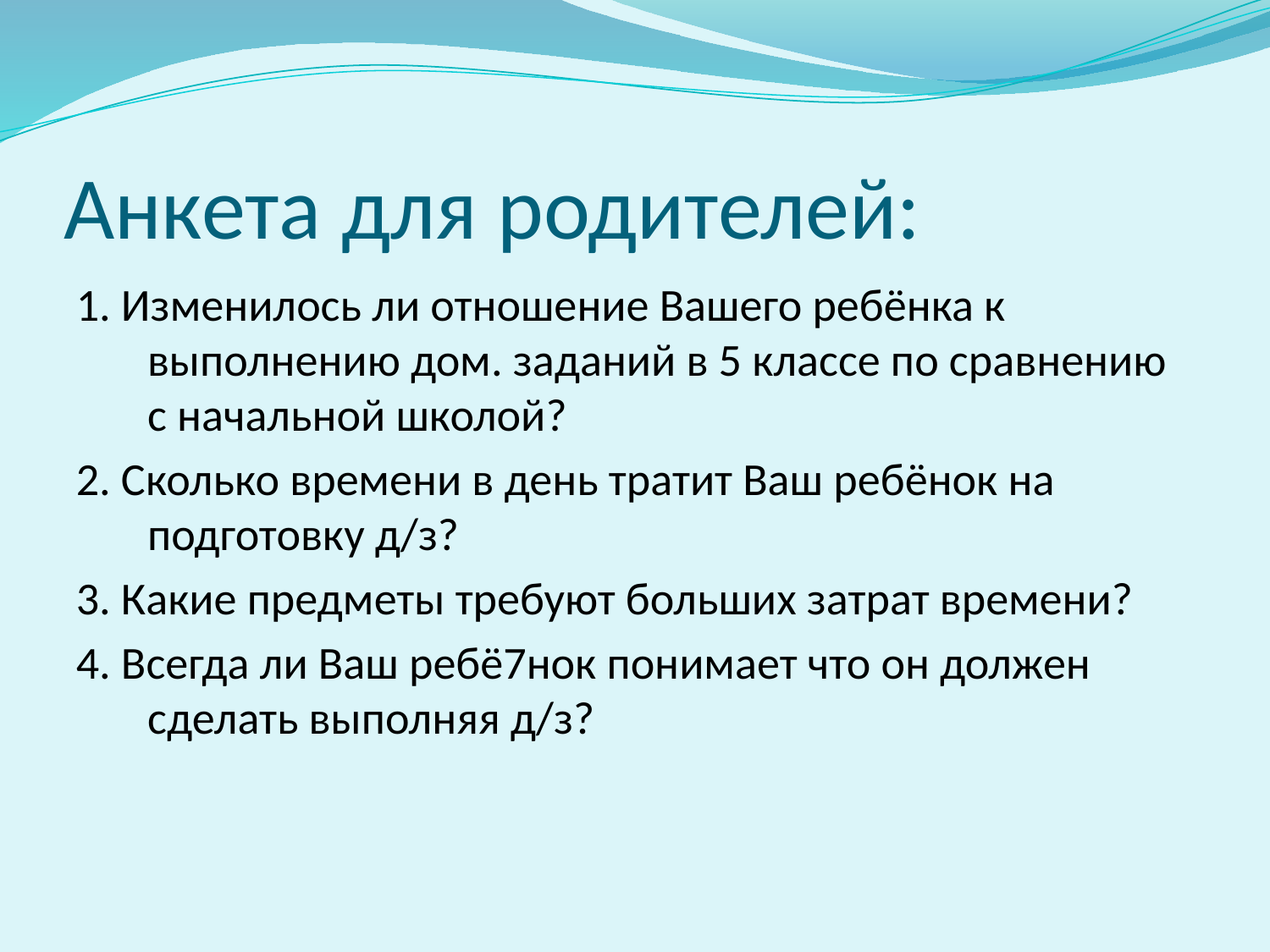

# Анкета для родителей:
1. Изменилось ли отношение Вашего ребёнка к выполнению дом. заданий в 5 классе по сравнению с начальной школой?
2. Сколько времени в день тратит Ваш ребёнок на подготовку д/з?
3. Какие предметы требуют больших затрат времени?
4. Всегда ли Ваш ребё7нок понимает что он должен сделать выполняя д/з?